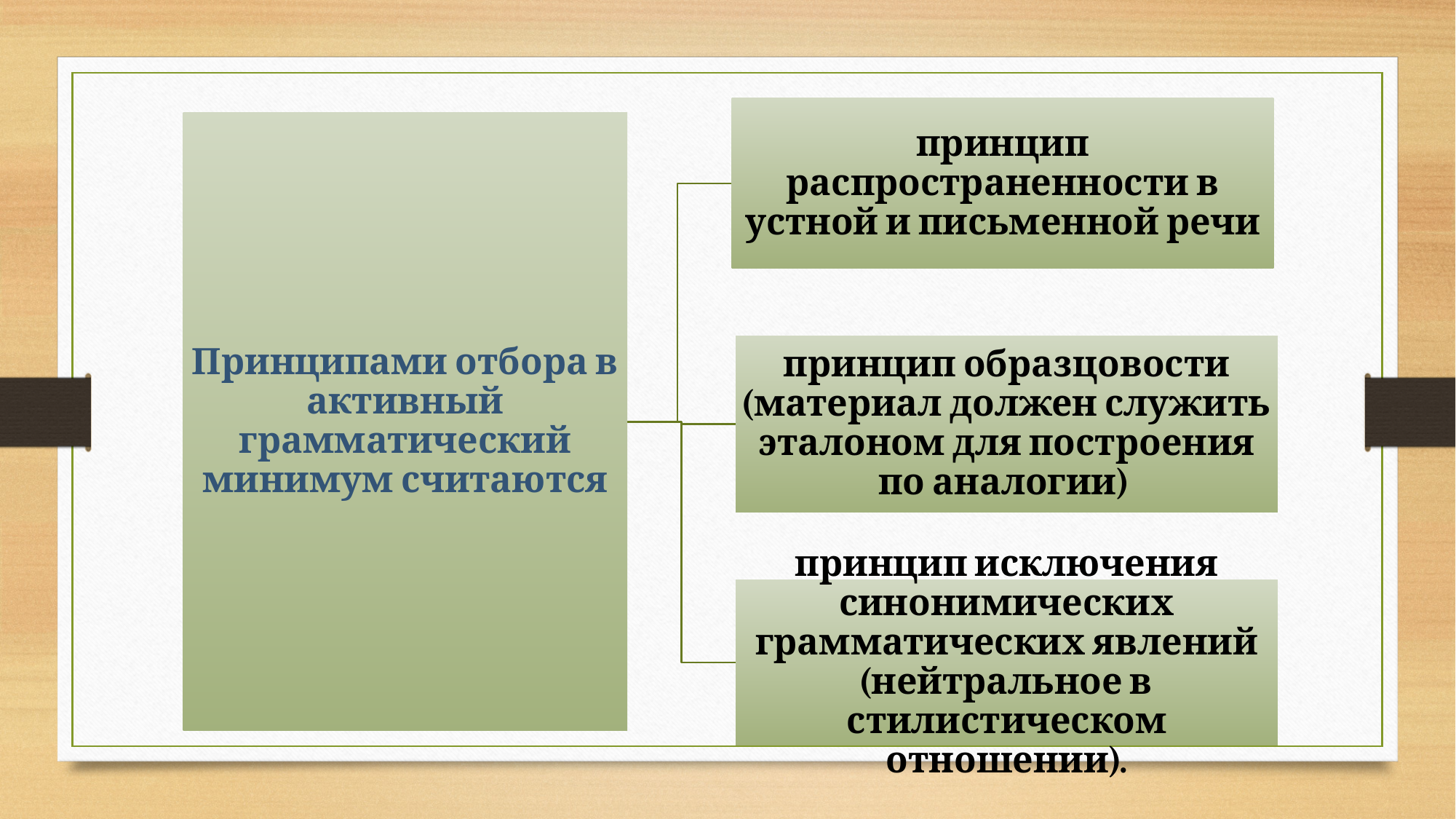

Принципами отбора в активный грамматический минимум считаются
принцип распространенности в устной и письменной речи
принцип образцовости (материал должен служить эталоном для построения по аналогии)
принцип исключения синонимических грамматических явлений (нейтральное в стилистическом отношении).